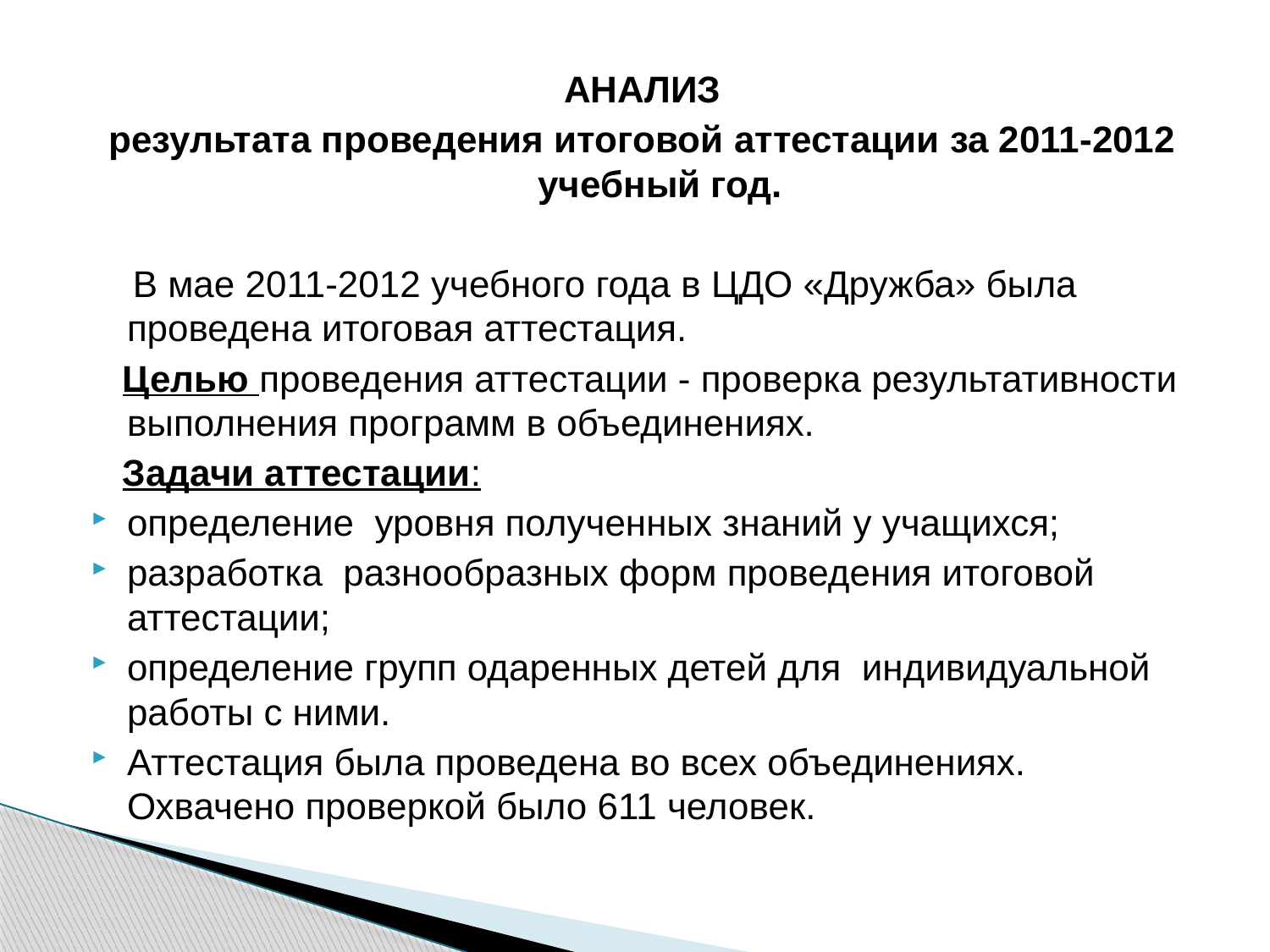

АНАЛИЗ
результата проведения итоговой аттестации за 2011-2012 учебный год.

    В мае 2011-2012 учебного года в ЦДО «Дружба» была проведена итоговая аттестация.
   Целью проведения аттестации - проверка результативности выполнения программ в объединениях.
   Задачи аттестации:
определение  уровня полученных знаний у учащихся;
разработка  разнообразных форм проведения итоговой аттестации;
определение групп одаренных детей для  индивидуальной работы с ними.
Аттестация была проведена во всех объединениях. Охвачено проверкой было 611 человек.